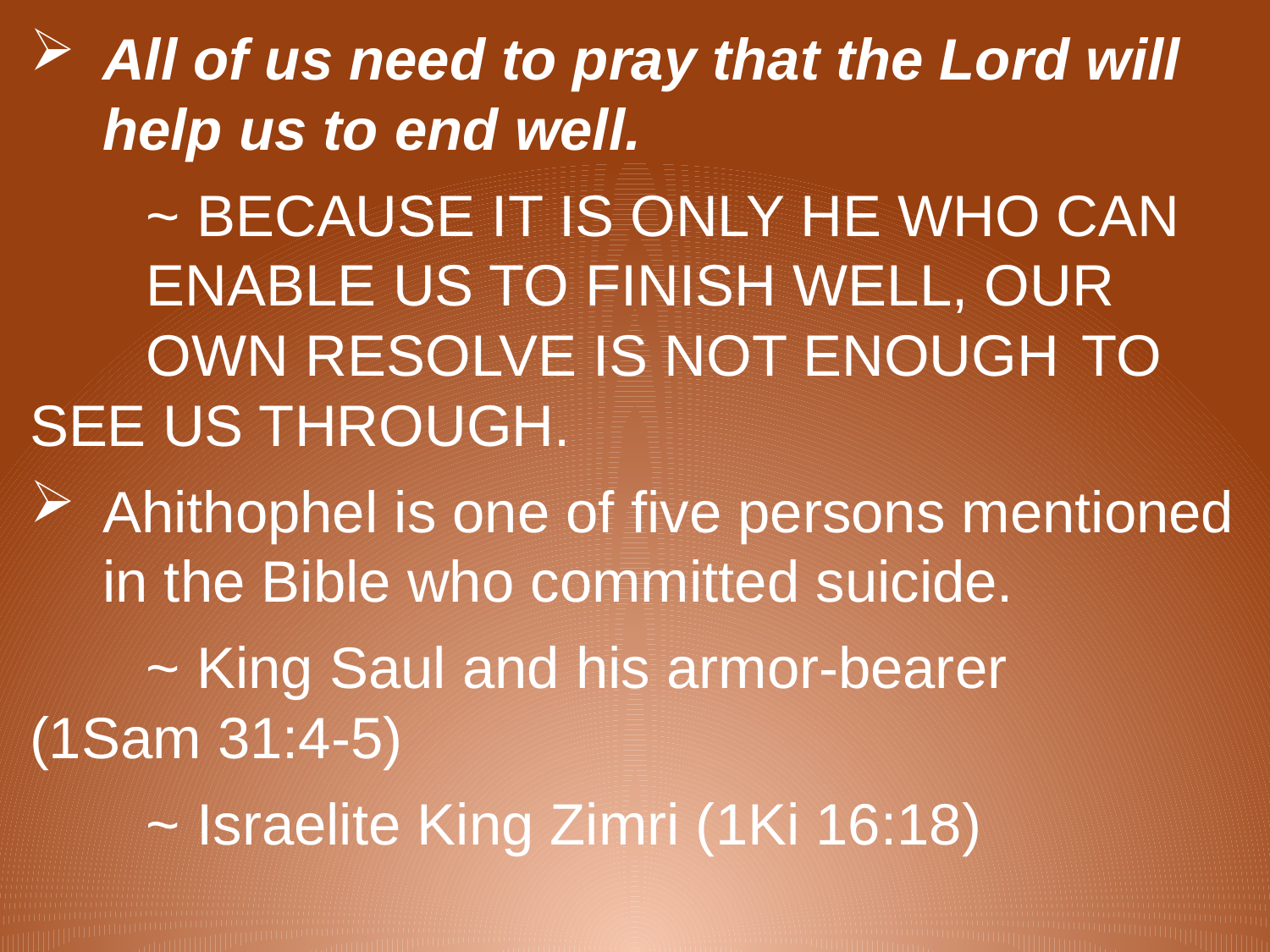

All of us need to pray that the Lord will help us to end well.
		~ BECAUSE IT IS ONLY HE WHO CAN 					ENABLE US TO FINISH WELL, OUR 						OWN RESOLVE IS NOT ENOUGH 					TO SEE US THROUGH.
Ahithophel is one of five persons mentioned in the Bible who committed suicide.
		~ King Saul and his armor-bearer 						(1Sam 31:4-5)
		~ Ιsraelite King Zimri (1Ki 16:18)